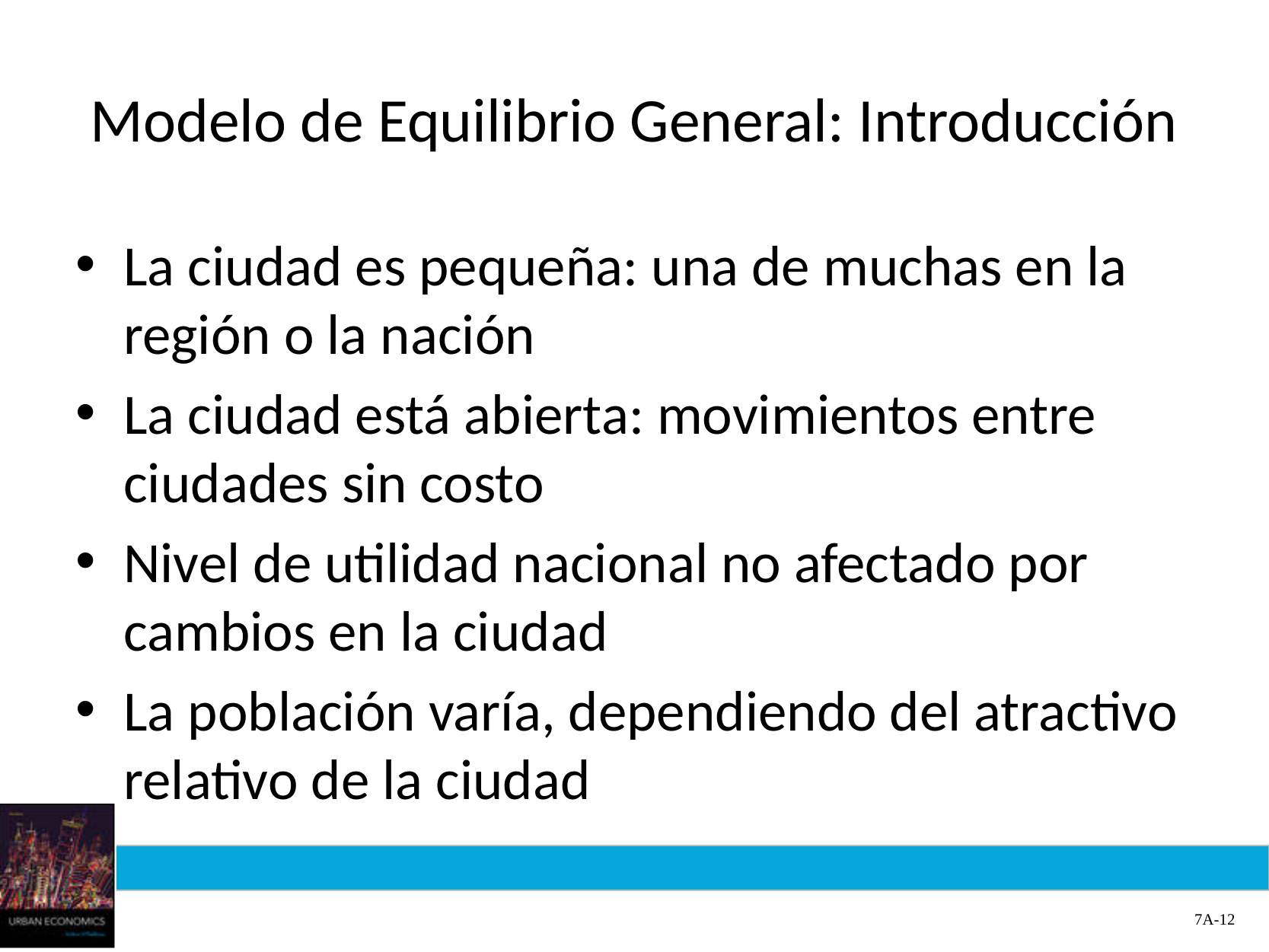

# Modelo de Equilibrio General: Introducción
La ciudad es pequeña: una de muchas en la región o la nación
La ciudad está abierta: movimientos entre ciudades sin costo
Nivel de utilidad nacional no afectado por cambios en la ciudad
La población varía, dependiendo del atractivo relativo de la ciudad
7A-12